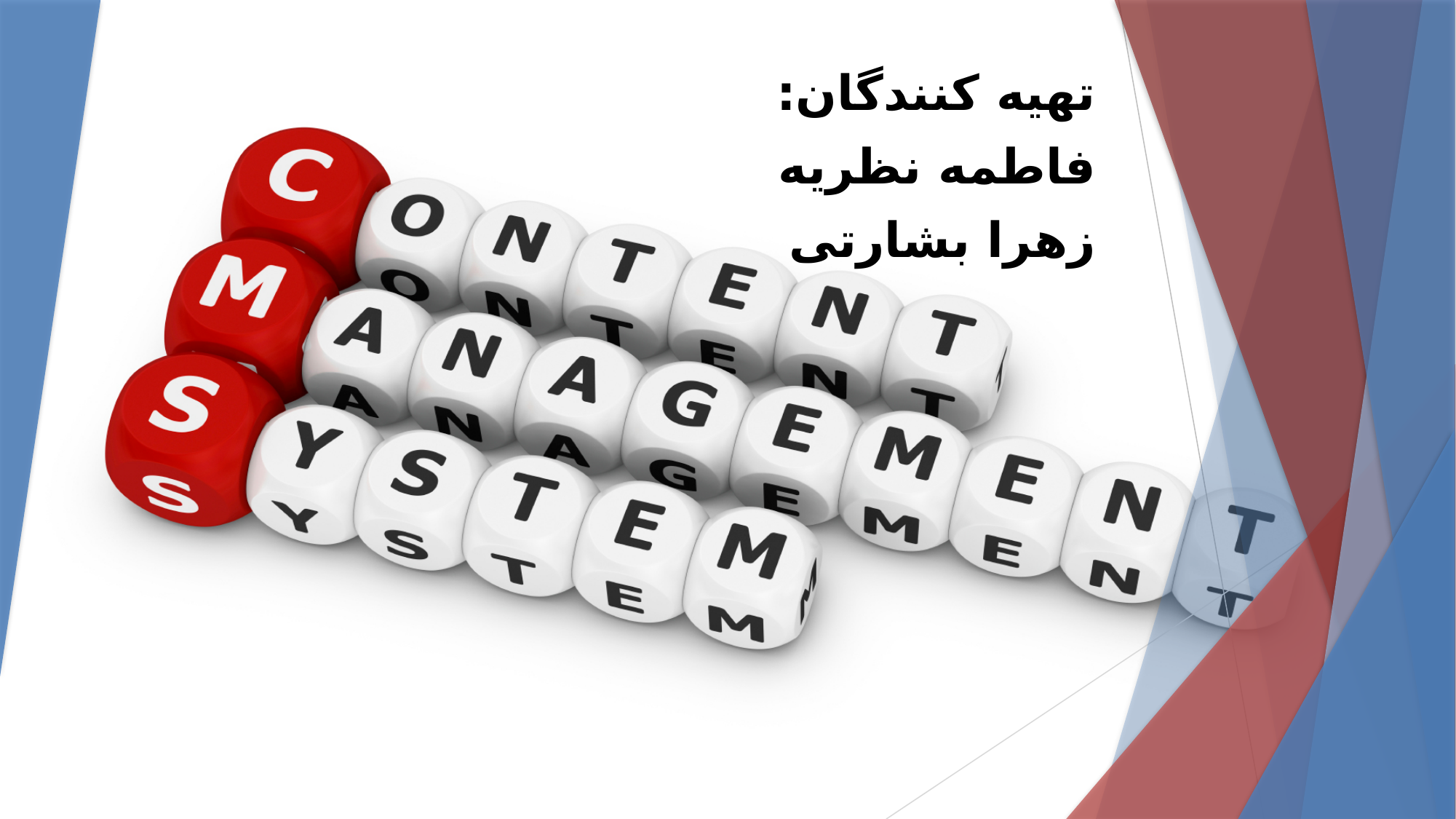

تهیه کنندگان:
فاطمه نظریه
زهرا بشارتی

#